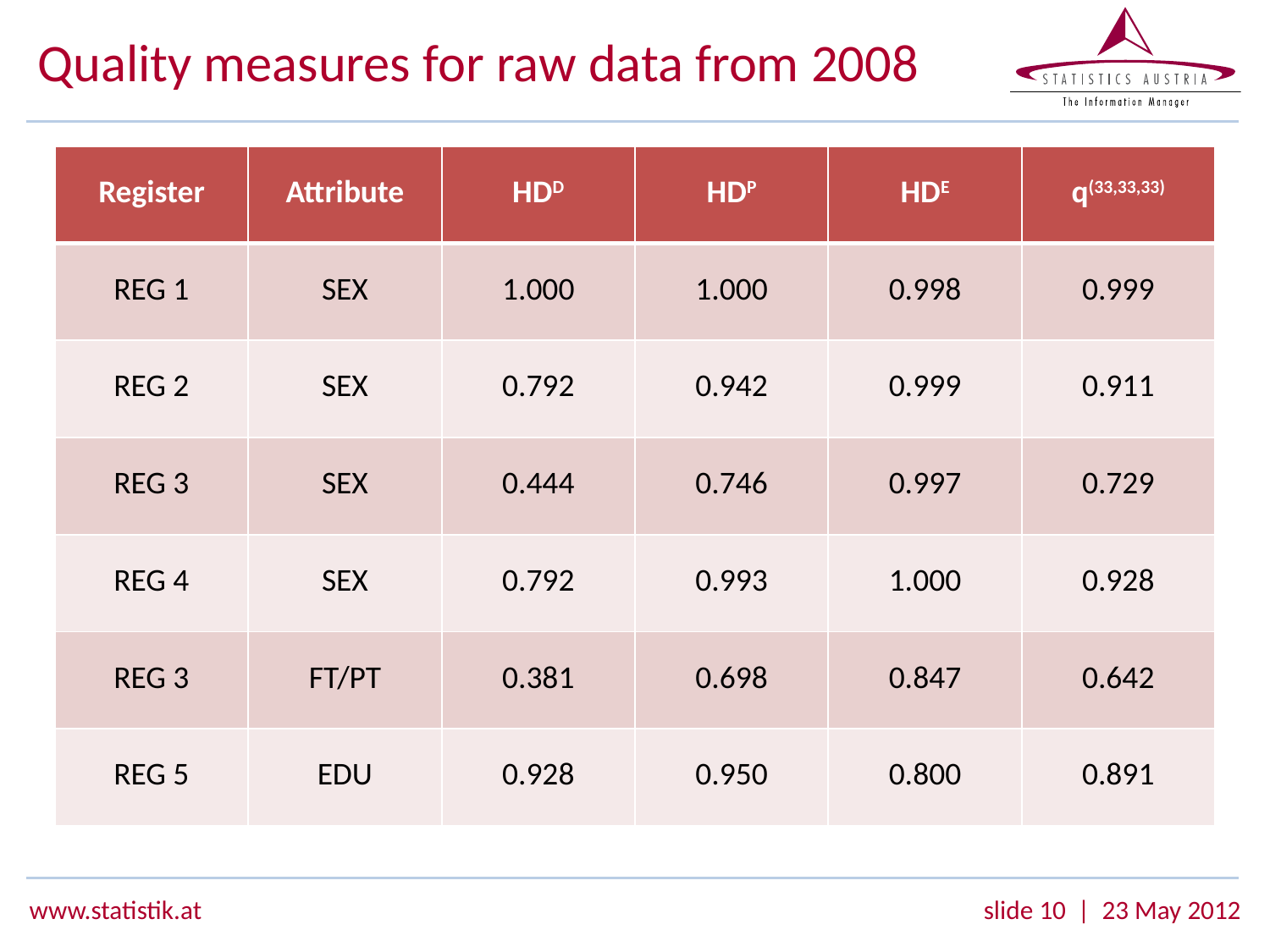

# Quality measures for raw data from 2008
| Register | Attribute | HDD | HDP | HDE | q(33,33,33) |
| --- | --- | --- | --- | --- | --- |
| REG 1 | SEX | 1.000 | 1.000 | 0.998 | 0.999 |
| REG 2 | SEX | 0.792 | 0.942 | 0.999 | 0.911 |
| REG 3 | SEX | 0.444 | 0.746 | 0.997 | 0.729 |
| REG 4 | SEX | 0.792 | 0.993 | 1.000 | 0.928 |
| REG 3 | FT/PT | 0.381 | 0.698 | 0.847 | 0.642 |
| REG 5 | EDU | 0.928 | 0.950 | 0.800 | 0.891 |